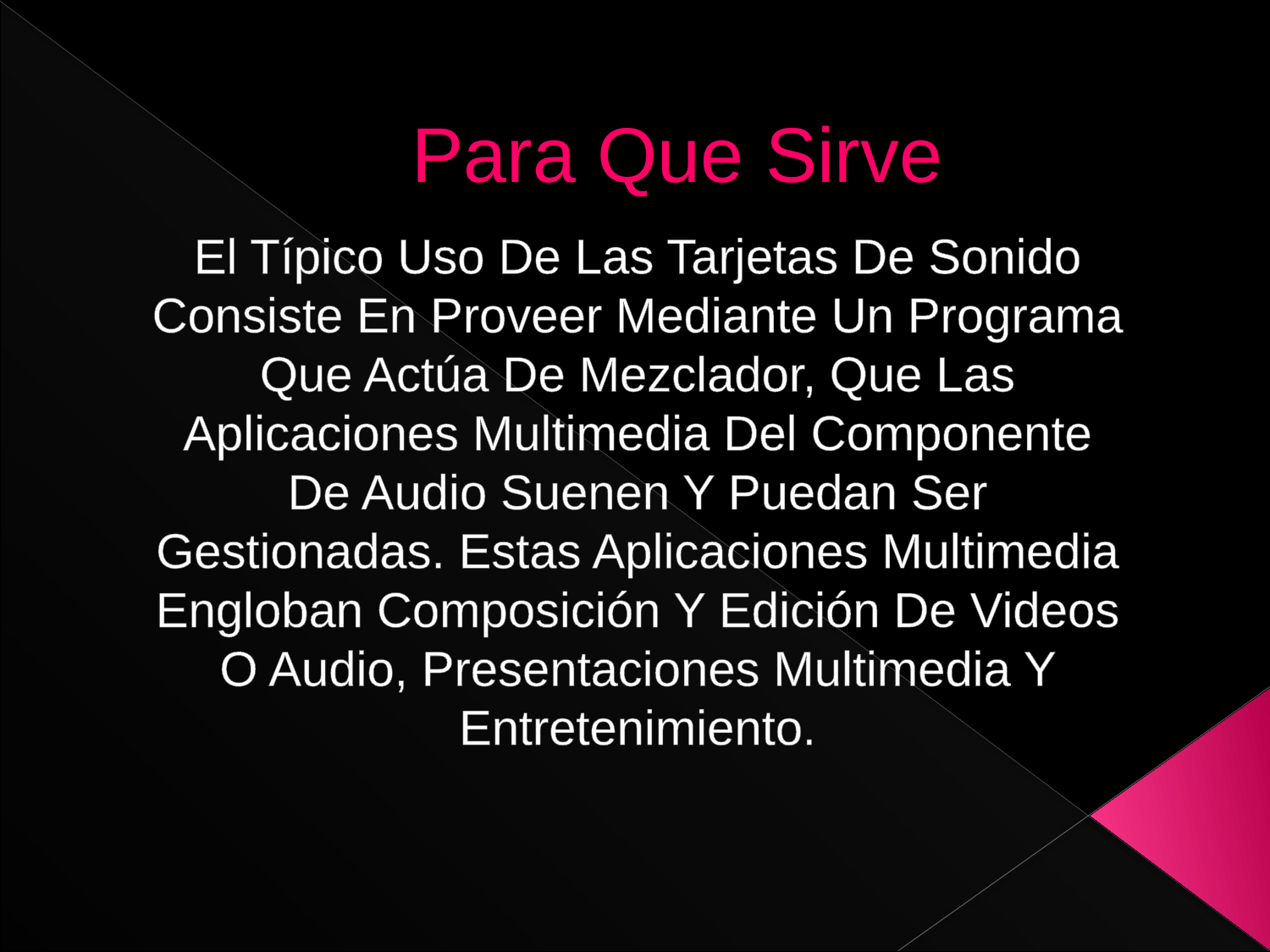

# Para Que Sirve
El Típico Uso De Las Tarjetas De Sonido Consiste En Proveer Mediante Un Programa Que Actúa De Mezclador, Que Las Aplicaciones Multimedia Del Componente De Audio Suenen Y Puedan Ser Gestionadas. Estas Aplicaciones Multimedia Engloban Composición Y Edición De Videos O Audio, Presentaciones Multimedia Y Entretenimiento.